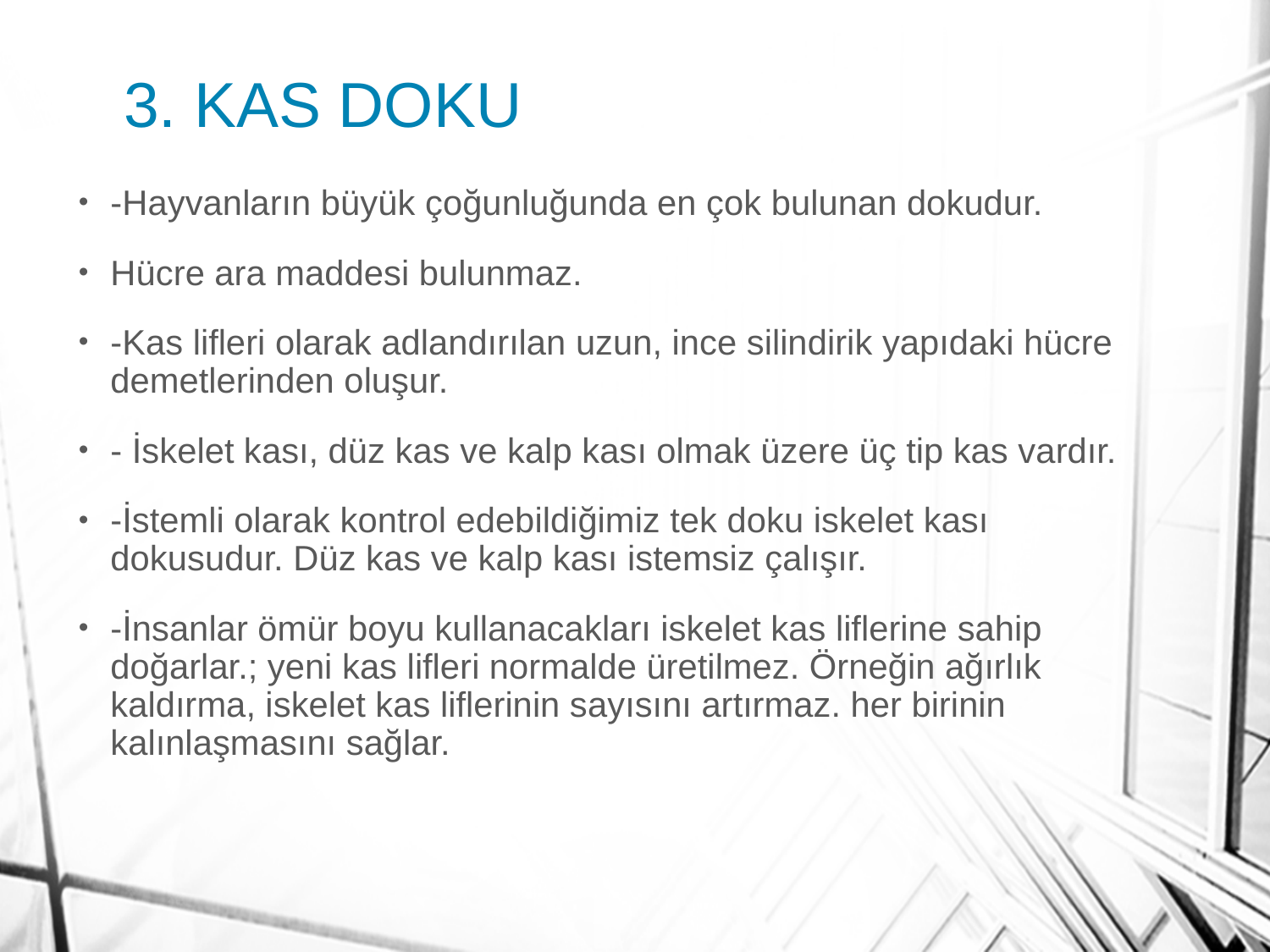

# 3. KAS DOKU
-Hayvanların büyük çoğunluğunda en çok bulunan dokudur.
Hücre ara maddesi bulunmaz.
-Kas lifleri olarak adlandırılan uzun, ince silindirik yapıdaki hücre demetlerinden oluşur.
- İskelet kası, düz kas ve kalp kası olmak üzere üç tip kas vardır.
-İstemli olarak kontrol edebildiğimiz tek doku iskelet kası dokusudur. Düz kas ve kalp kası istemsiz çalışır.
-İnsanlar ömür boyu kullanacakları iskelet kas liflerine sahip doğarlar.; yeni kas lifleri normalde üretilmez. Örneğin ağırlık kaldırma, iskelet kas liflerinin sayısını artırmaz. her birinin kalınlaşmasını sağlar.